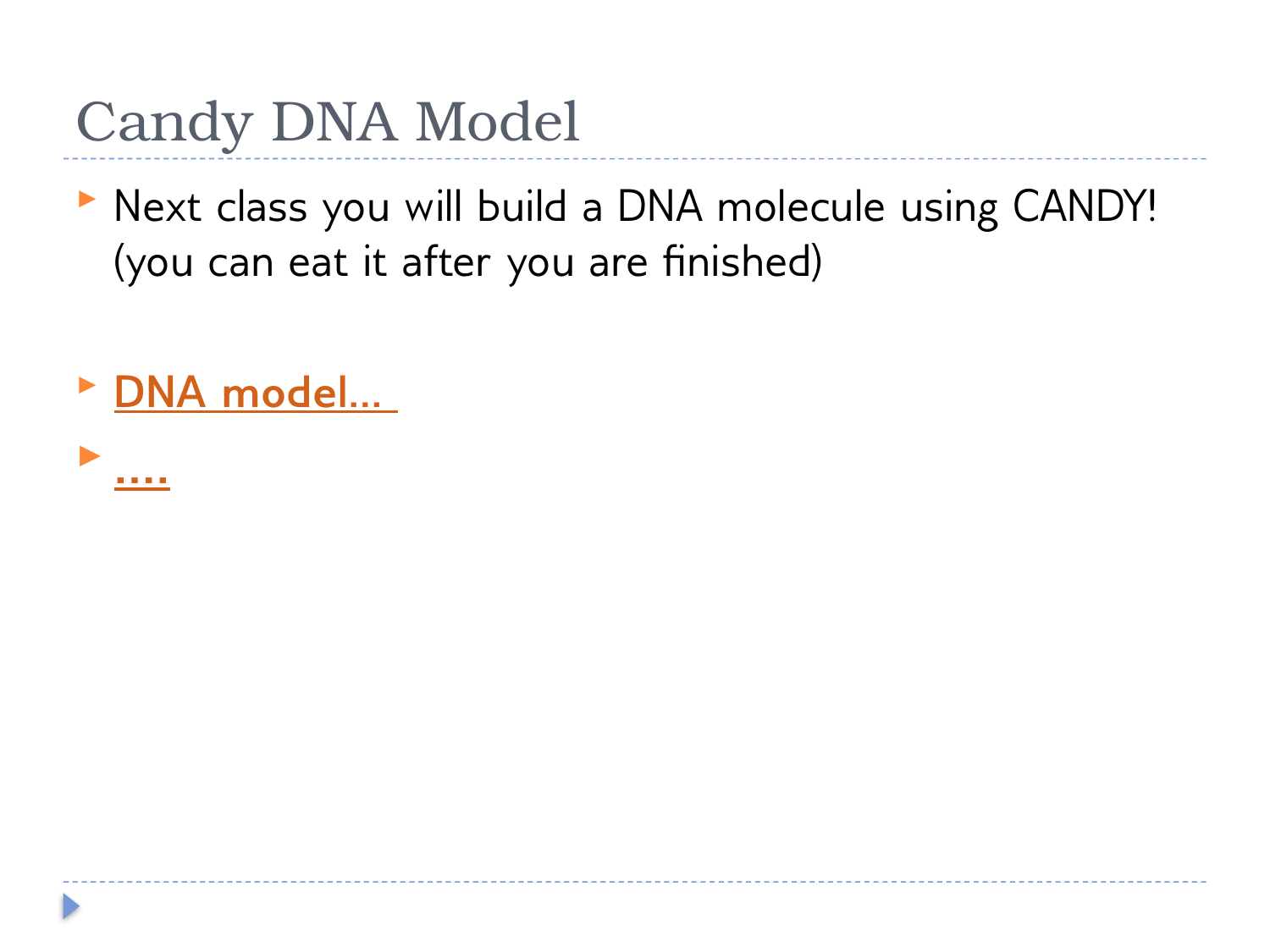

# Candy DNA Model
Next class you will build a DNA molecule using CANDY! (you can eat it after you are finished)

DNA model…
….